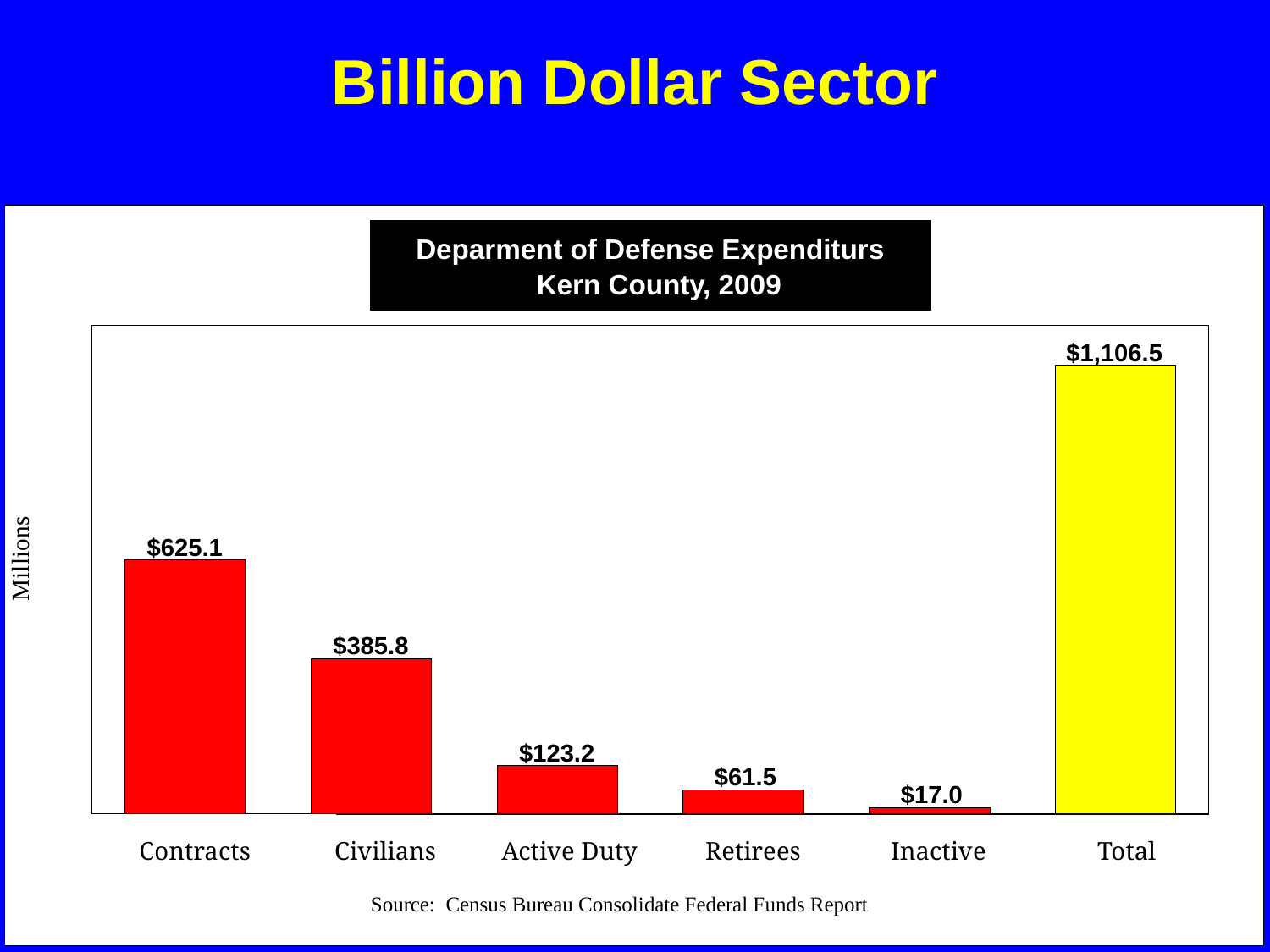

# Billion Dollar Sector

Deparment of Defense Expenditurs
Kern County, 2009

$1,106.5

Total
$625.1
Millions

$385.8

$123.2
$61.5

$17.0

Contracts
Civilians
Active Duty
Retirees
Inactive

Source:  Census Bureau Consolidate Federal Funds Report